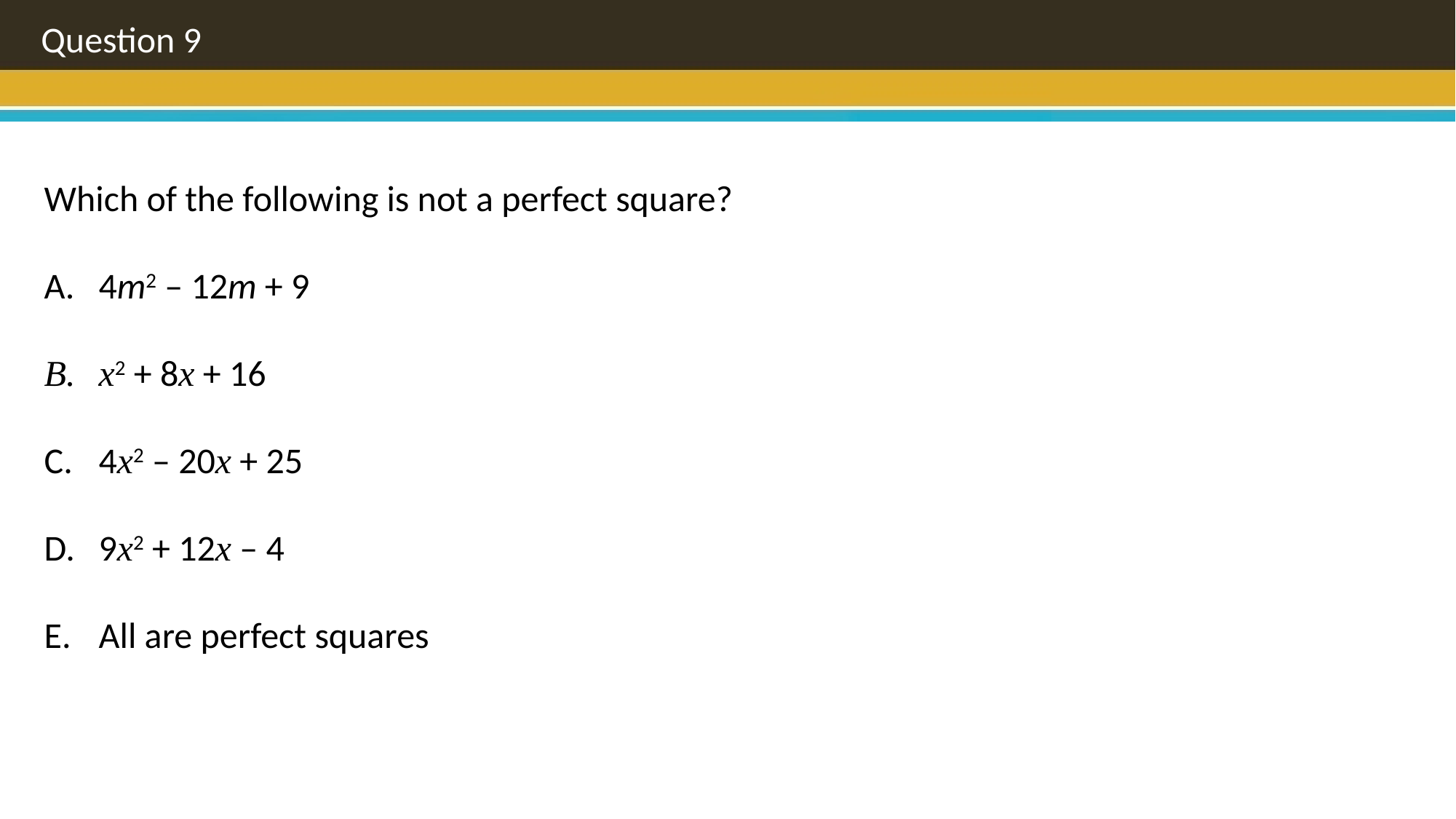

Question 9
Which of the following is not a perfect square?

4m2 – 12m + 9

x2 + 8x + 16

4x2 – 20x + 25

9x2 + 12x – 4

All are perfect squares